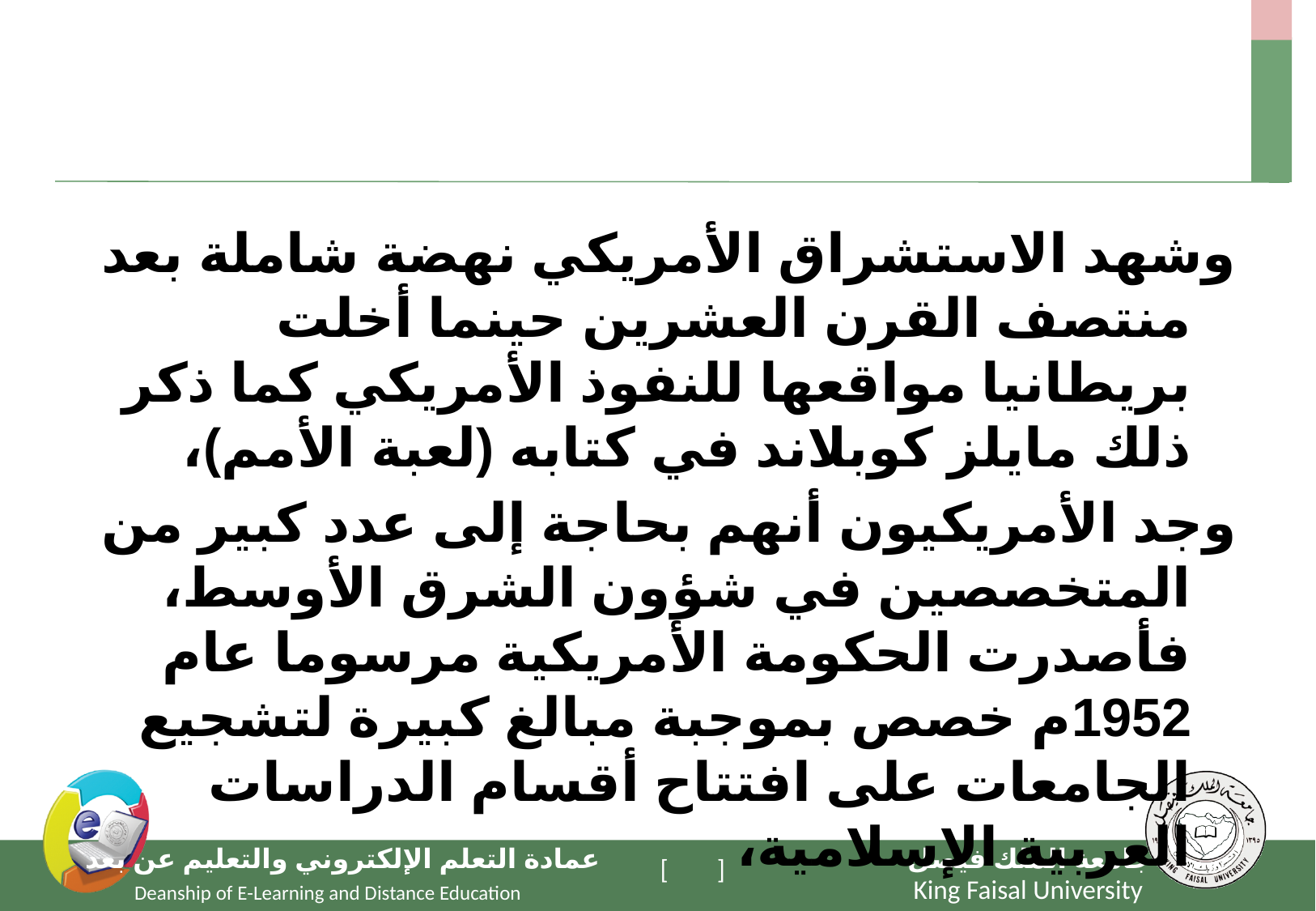

#
وشهد الاستشراق الأمريكي نهضة شاملة بعد منتصف القرن العشرين حينما أخلت بريطانيا مواقعها للنفوذ الأمريكي كما ذكر ذلك مايلز كوبلاند في كتابه (لعبة الأمم)،
وجد الأمريكيون أنهم بحاجة إلى عدد كبير من المتخصصين في شؤون الشرق الأوسط، فأصدرت الحكومة الأمريكية مرسوما عام 1952م خصص بموجبة مبالغ كبيرة لتشجيع الجامعات على افتتاح أقسام الدراسات العربية الإسلامية،
.